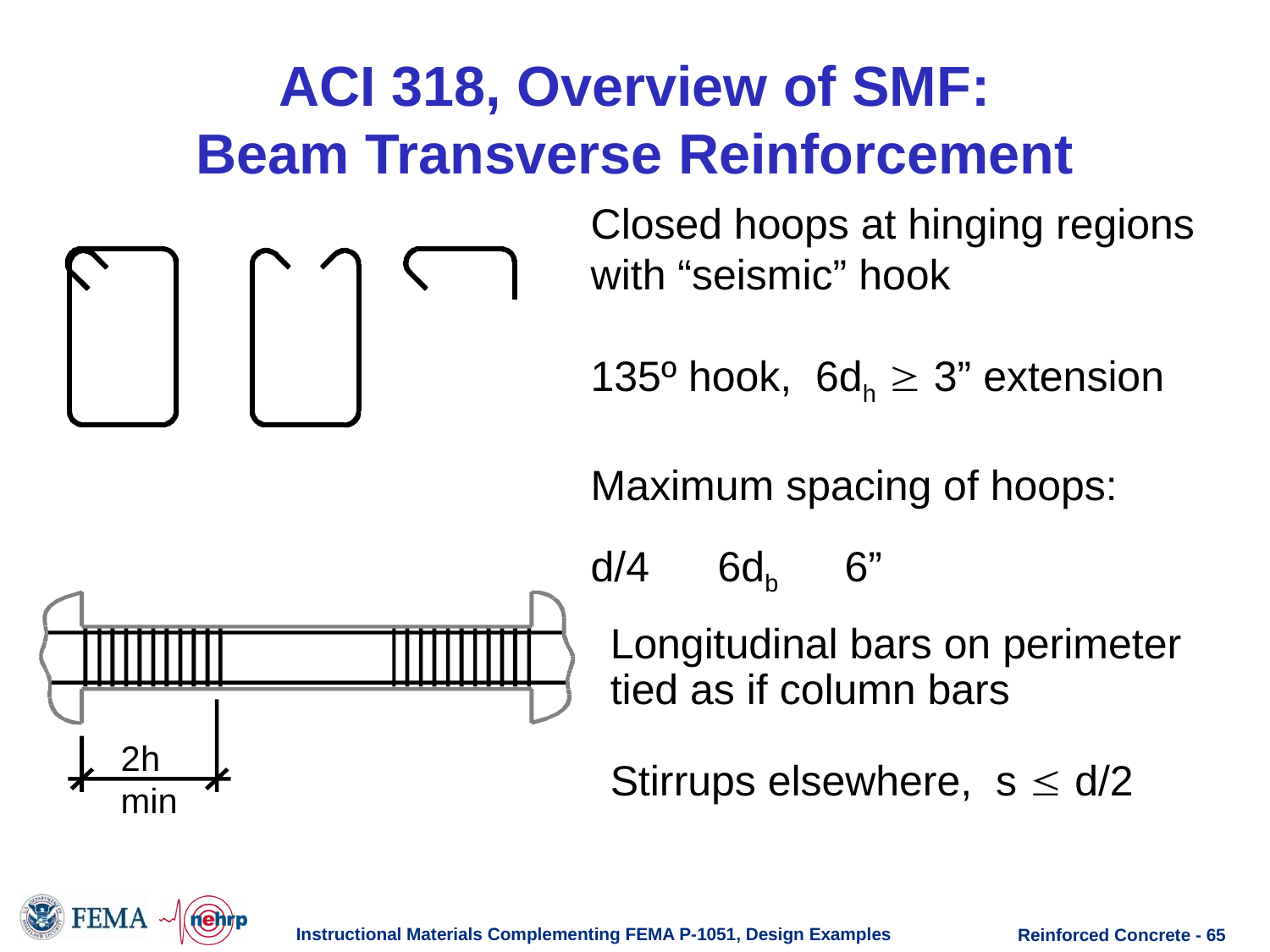

# ACI 318, Overview of SMF: Beam Transverse Reinforcement
Closed hoops at hinging regions
with “seismic” hook

135º hook,  6dh ≥ 3” extension

Maximum spacing of hoops:

d/4	6db	6”

2h

min

Longitudinal bars on perimeter
tied as if column bars

Stirrups elsewhere,  s ≤ d/2

Instructional Materials Complementing FEMA P-1051, Design Examples